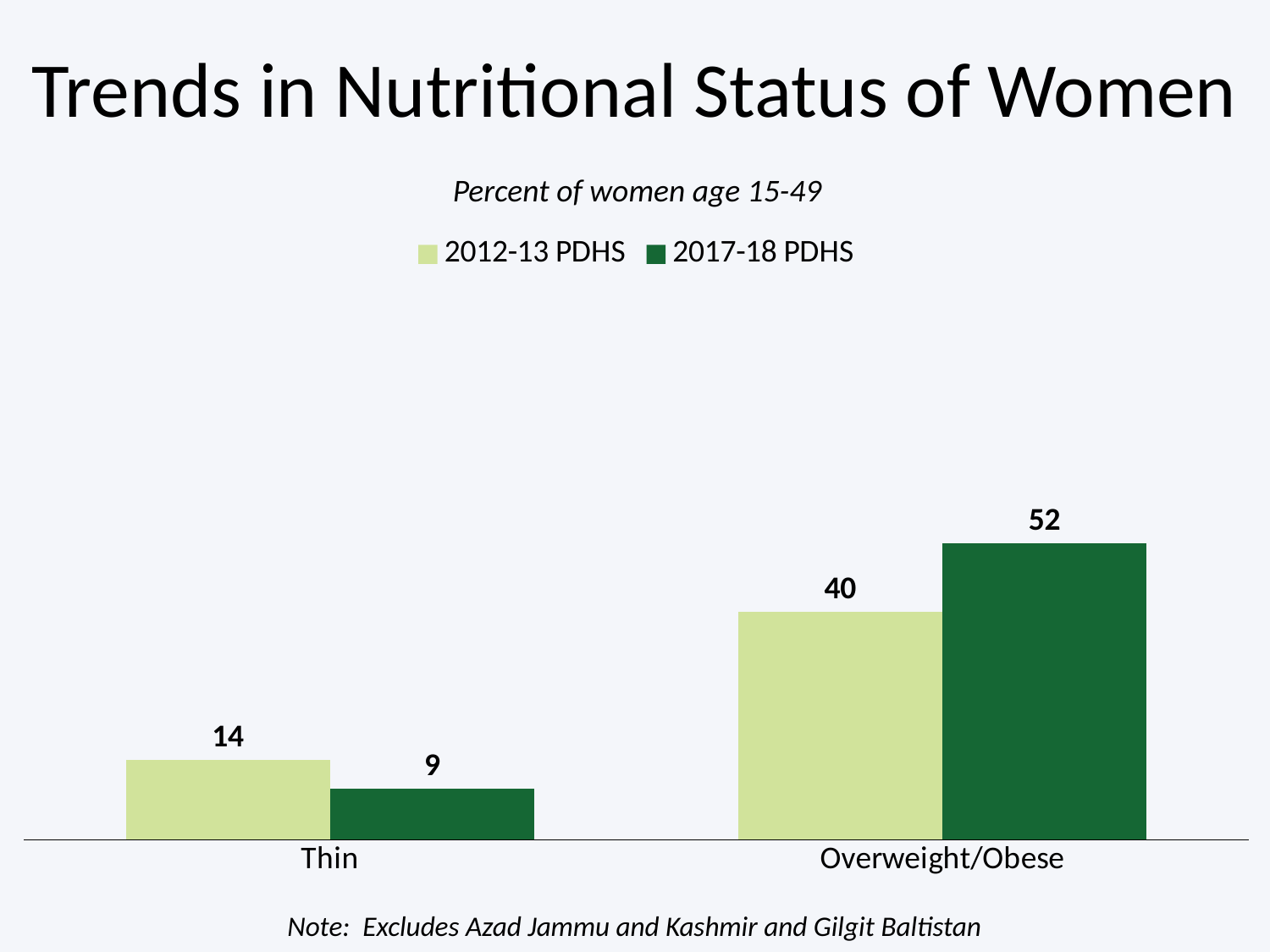

# Trends in Nutritional Status of Women
Percent of women age 15-49

### Chart

| Category | 2012-13 PDHS | 2017-18 PDHS |
|---|---|---|
| Thin | 14.0 | 9.0 |
| Overweight/Obese | 40.0 | 52.0 |
Note:  Excludes Azad Jammu and Kashmir and Gilgit Baltistan